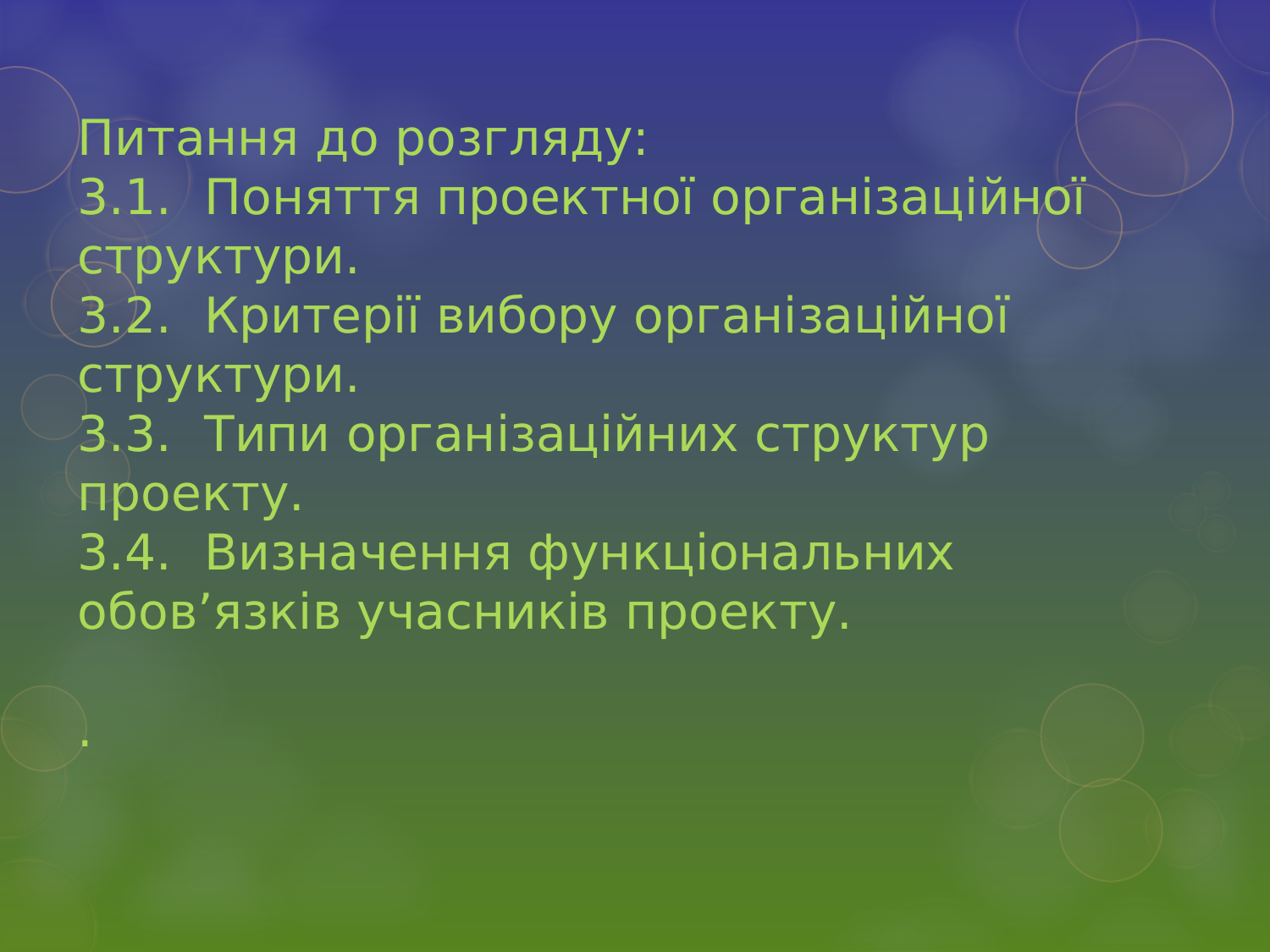

# Питання до розгляду: 3.1.	Поняття проектної організаційної структури. 3.2.	Критерії вибору організаційної структури. 3.3.	Типи організаційних структур проекту. 3.4.	Визначення функціональних обов’язків учасників проекту. .